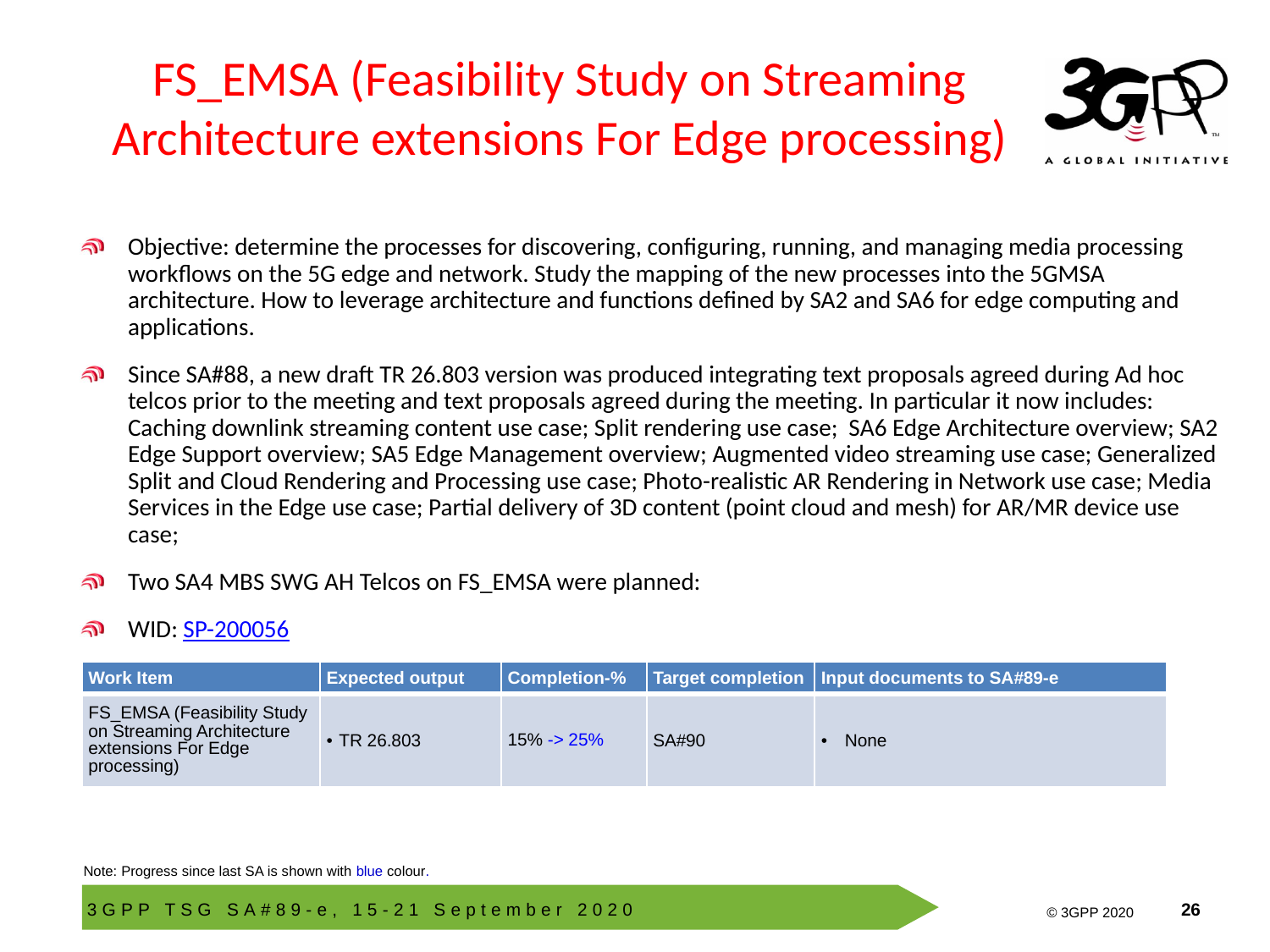

# FS_EMSA (Feasibility Study on Streaming Architecture extensions For Edge processing)
Objective: determine the processes for discovering, configuring, running, and managing media processing workflows on the 5G edge and network. Study the mapping of the new processes into the 5GMSA architecture. How to leverage architecture and functions defined by SA2 and SA6 for edge computing and applications.
Since SA#88, a new draft TR 26.803 version was produced integrating text proposals agreed during Ad hoc telcos prior to the meeting and text proposals agreed during the meeting. In particular it now includes: Caching downlink streaming content use case; Split rendering use case;  SA6 Edge Architecture overview; SA2 Edge Support overview; SA5 Edge Management overview; Augmented video streaming use case; Generalized Split and Cloud Rendering and Processing use case; Photo-realistic AR Rendering in Network use case; Media Services in the Edge use case; Partial delivery of 3D content (point cloud and mesh) for AR/MR device use case;
Two SA4 MBS SWG AH Telcos on FS_EMSA were planned:
WID: SP-200056

| Work Item | Expected output | Completion-% | Target completion | Input documents to SA#89-e |
| --- | --- | --- | --- | --- |
| FS\_EMSA (Feasibility Study on Streaming Architecture extensions For Edge processing) | TR 26.803 | 15% -> 25% | SA#90 | None |
Note: Progress since last SA is shown with blue colour.